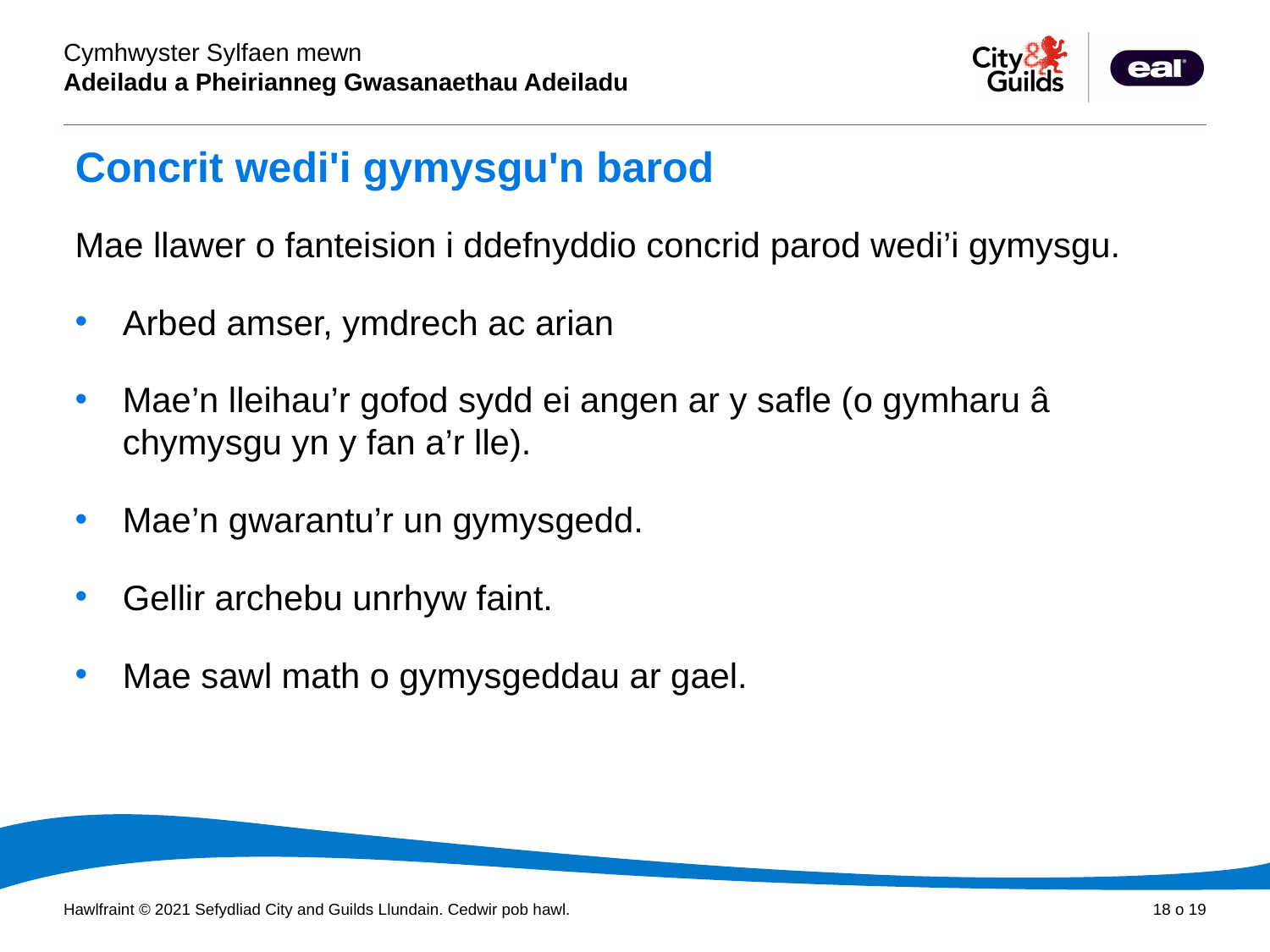

# Concrit wedi'i gymysgu'n barod
Mae llawer o fanteision i ddefnyddio concrid parod wedi’i gymysgu.
Arbed amser, ymdrech ac arian
Mae’n lleihau’r gofod sydd ei angen ar y safle (o gymharu â chymysgu yn y fan a’r lle).
Mae’n gwarantu’r un gymysgedd.
Gellir archebu unrhyw faint.
Mae sawl math o gymysgeddau ar gael.